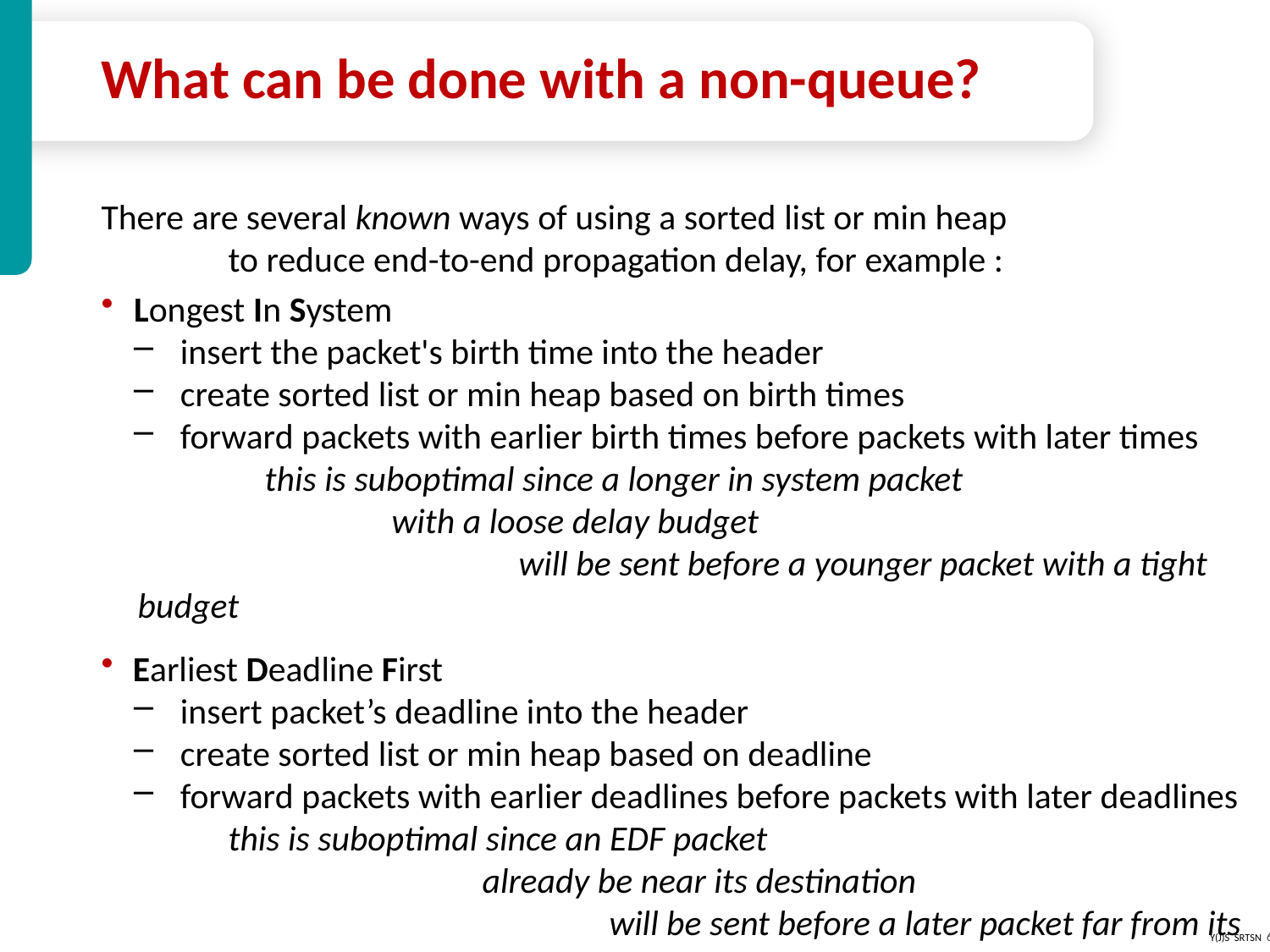

# What can be done with a non-queue?
There are several known ways of using a sorted list or min heap
	to reduce end-to-end propagation delay, for example :
Longest In System
insert the packet's birth time into the header
create sorted list or min heap based on birth times
forward packets with earlier birth times before packets with later times
	this is suboptimal since a longer in system packet
		with a loose delay budget
			will be sent before a younger packet with a tight budget
 Earliest Deadline First
insert packet’s deadline into the header
create sorted list or min heap based on deadline
forward packets with earlier deadlines before packets with later deadlines
	this is suboptimal since an EDF packet
			already be near its destination
				will be sent before a later packet far from its destination